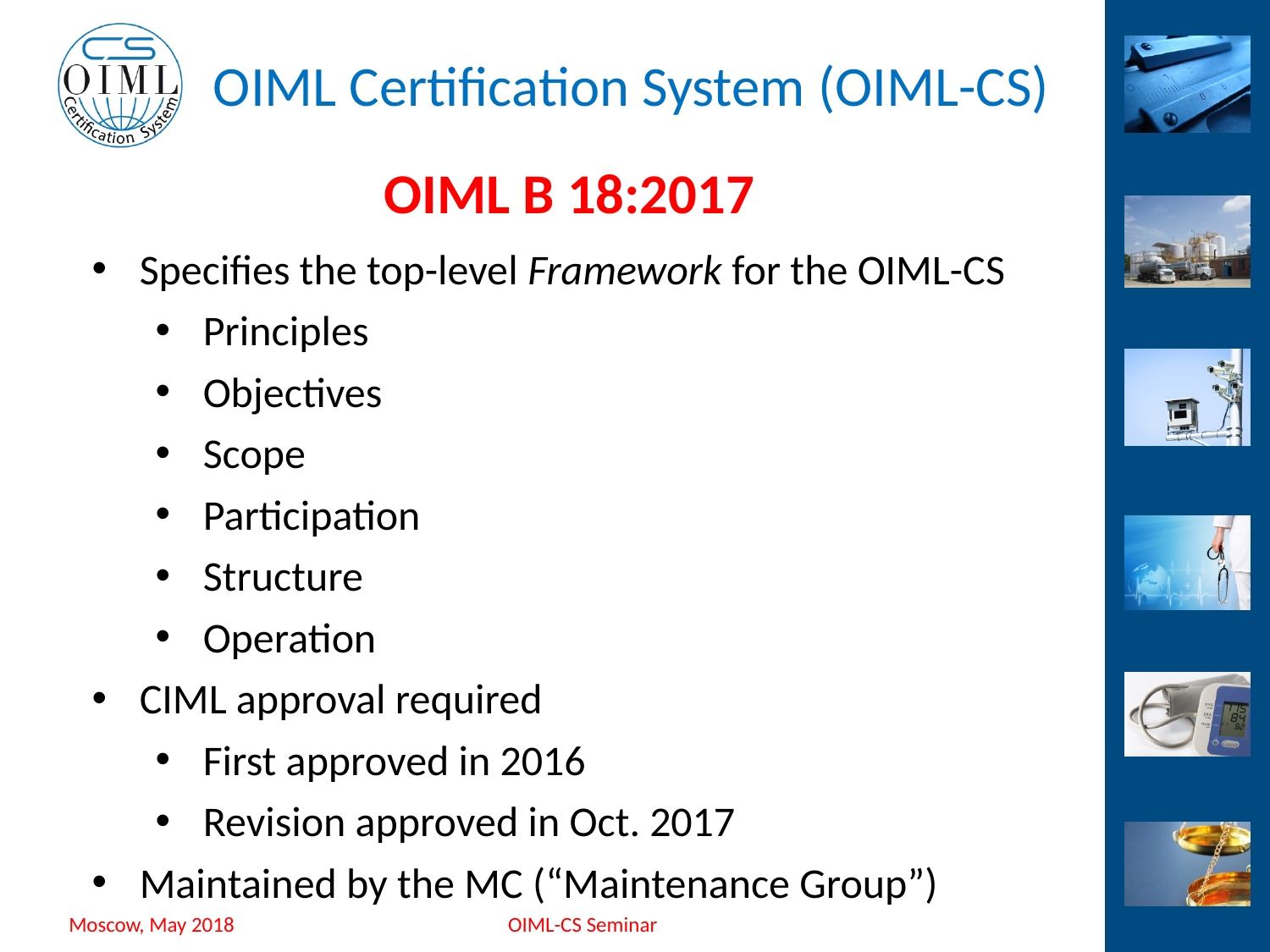

# OIML B 18:2017

Specifies the top-level Framework for the OIML-CS
Principles
Objectives
Scope
Participation
Structure
Operation
CIML approval required
First approved in 2016
Revision approved in Oct. 2017
Maintained by the MC (“Maintenance Group”)